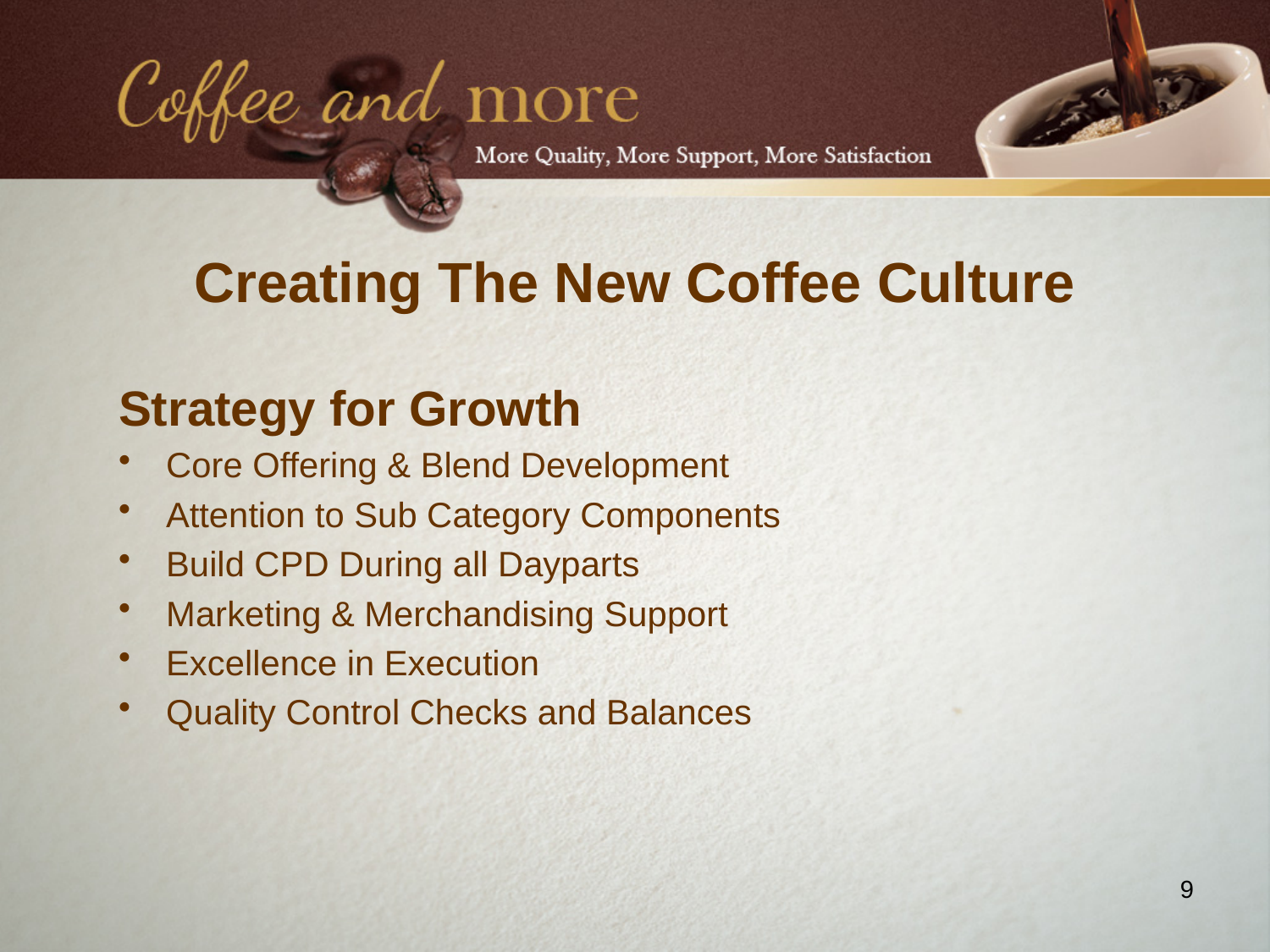

# Creating The New Coffee Culture
Strategy for Growth
Core Offering & Blend Development
Attention to Sub Category Components
Build CPD During all Dayparts
Marketing & Merchandising Support
Excellence in Execution
Quality Control Checks and Balances

9